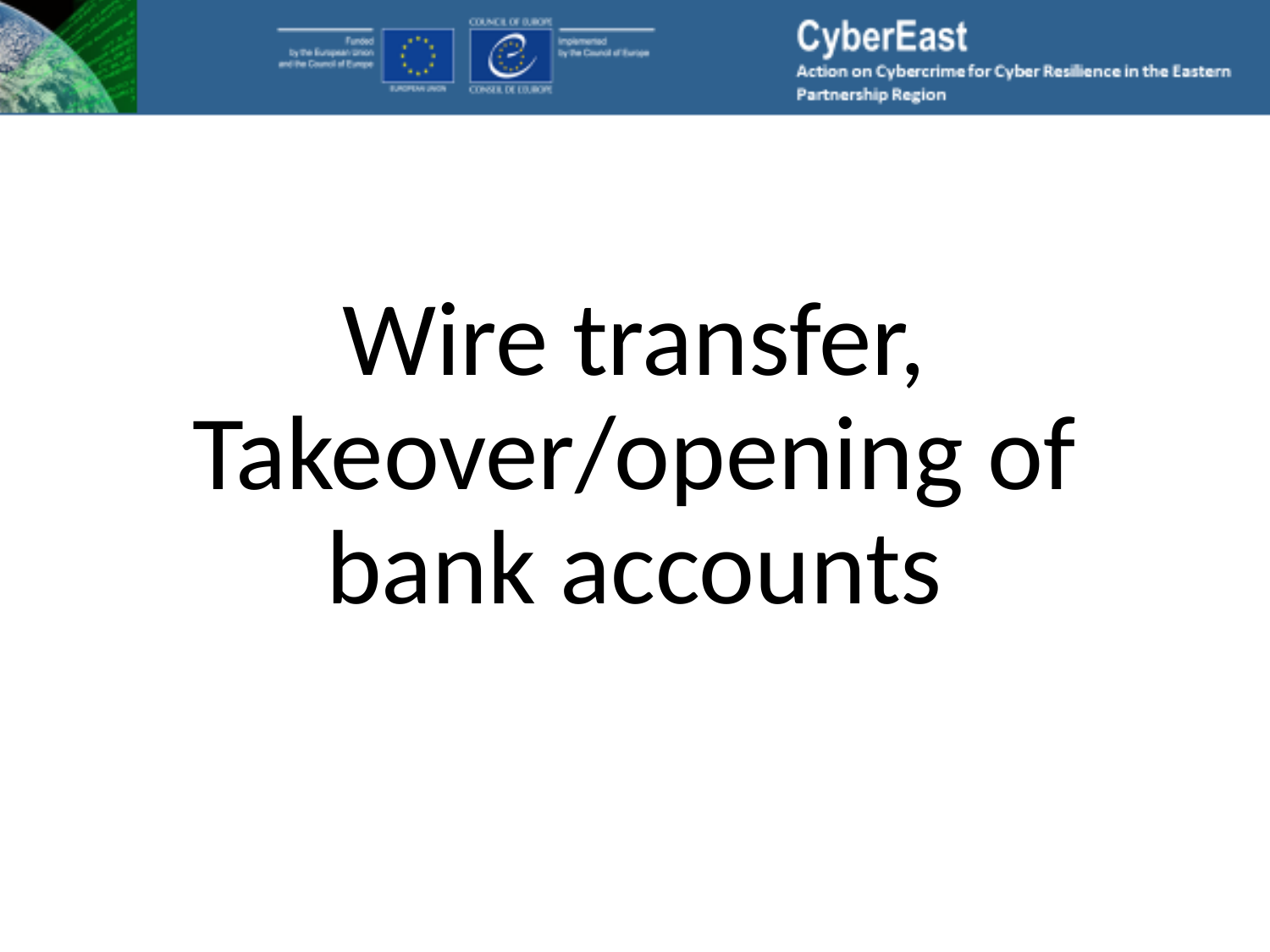

# Wire transfer, Takeover/opening of bank accounts